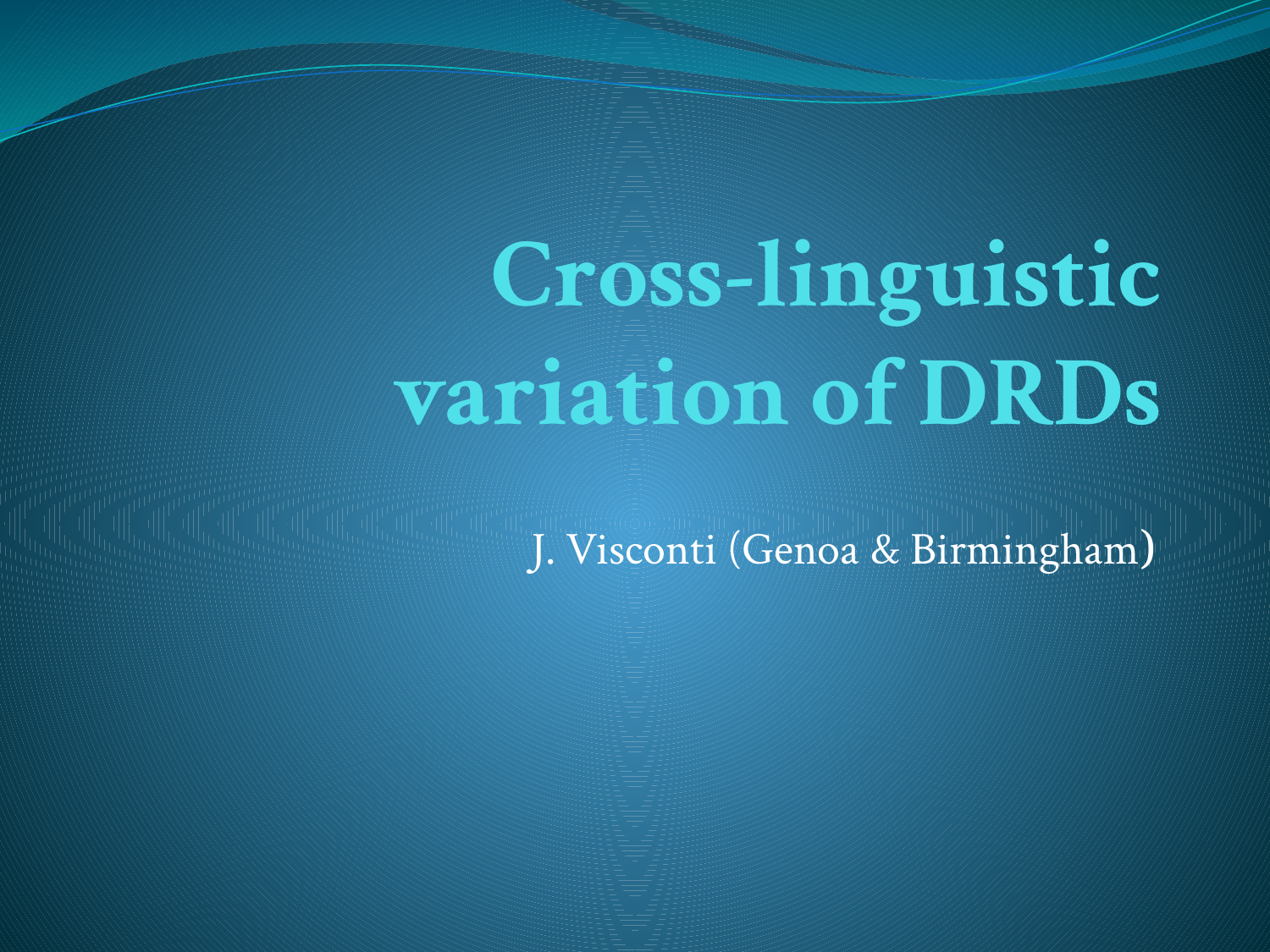

# Cross-linguistic variation of DRDs

J. Visconti (Genoa & Birmingham)